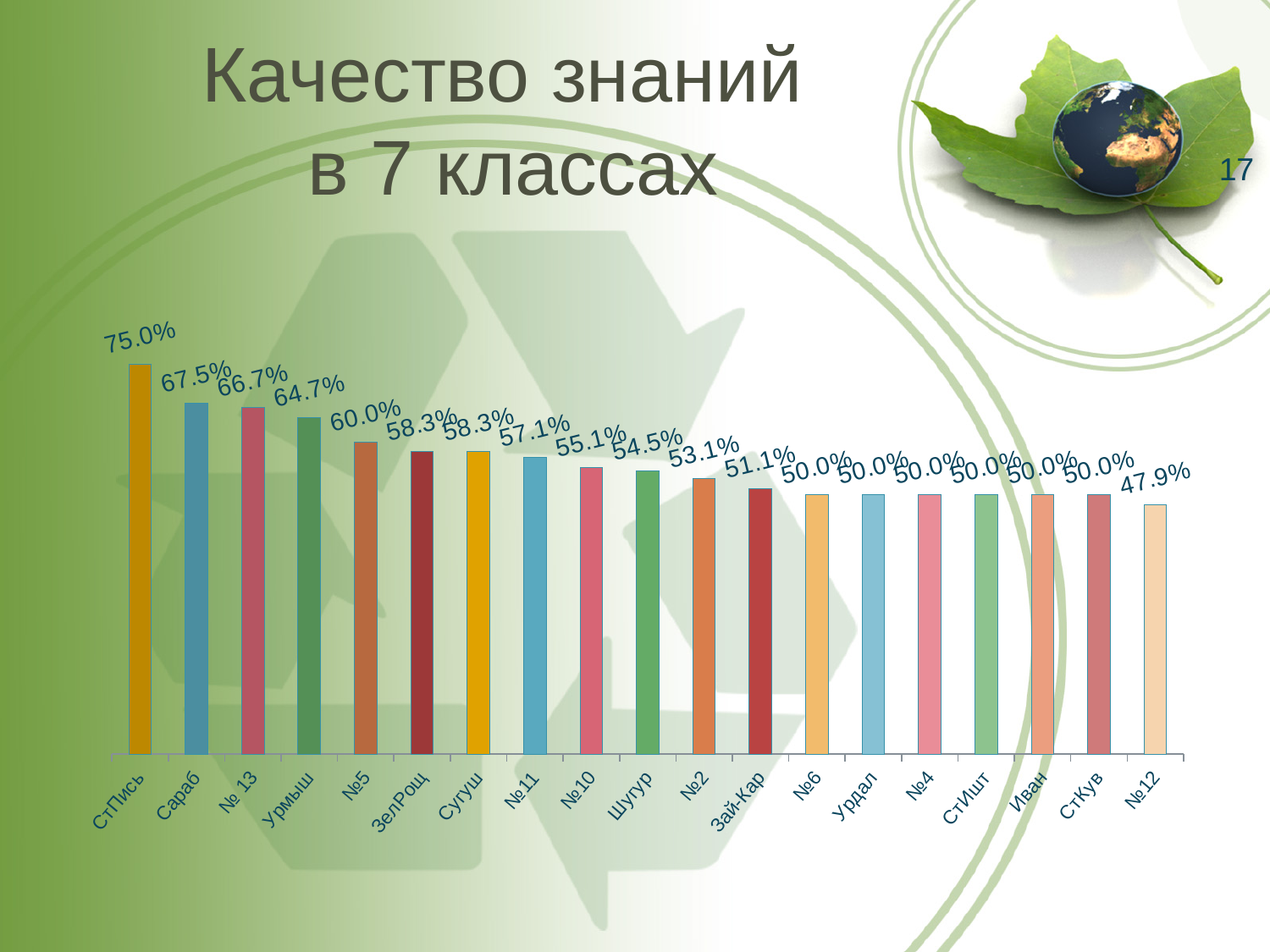

# Качество знаний в 7 классах
17

### Chart

| Category | 5 класс |
|---|---|
| СтПись | 0.7500000000000001 |
| Сараб | 0.6753246753246755 |
|  № 13 | 0.6666666666666666 |
| Урмыш | 0.647058823529412 |
|  №5 | 0.6000000000000001 |
| ЗелРощ | 0.5833333333333334 |
| Сугуш | 0.5833333333333334 |
|  №11 | 0.5714285714285716 |
|  №10 | 0.5510204081632653 |
| Шугур | 0.5454545454545454 |
|  №2 | 0.530612244897959 |
| Зай-Кар | 0.5106382978723404 |
|  №6 | 0.5 |
| Урдал | 0.5 |
|  №4 | 0.5 |
| СтИшт | 0.5 |
| Иван | 0.5 |
| СтКув | 0.5 |
|  №12 | 0.4791666666666668 |